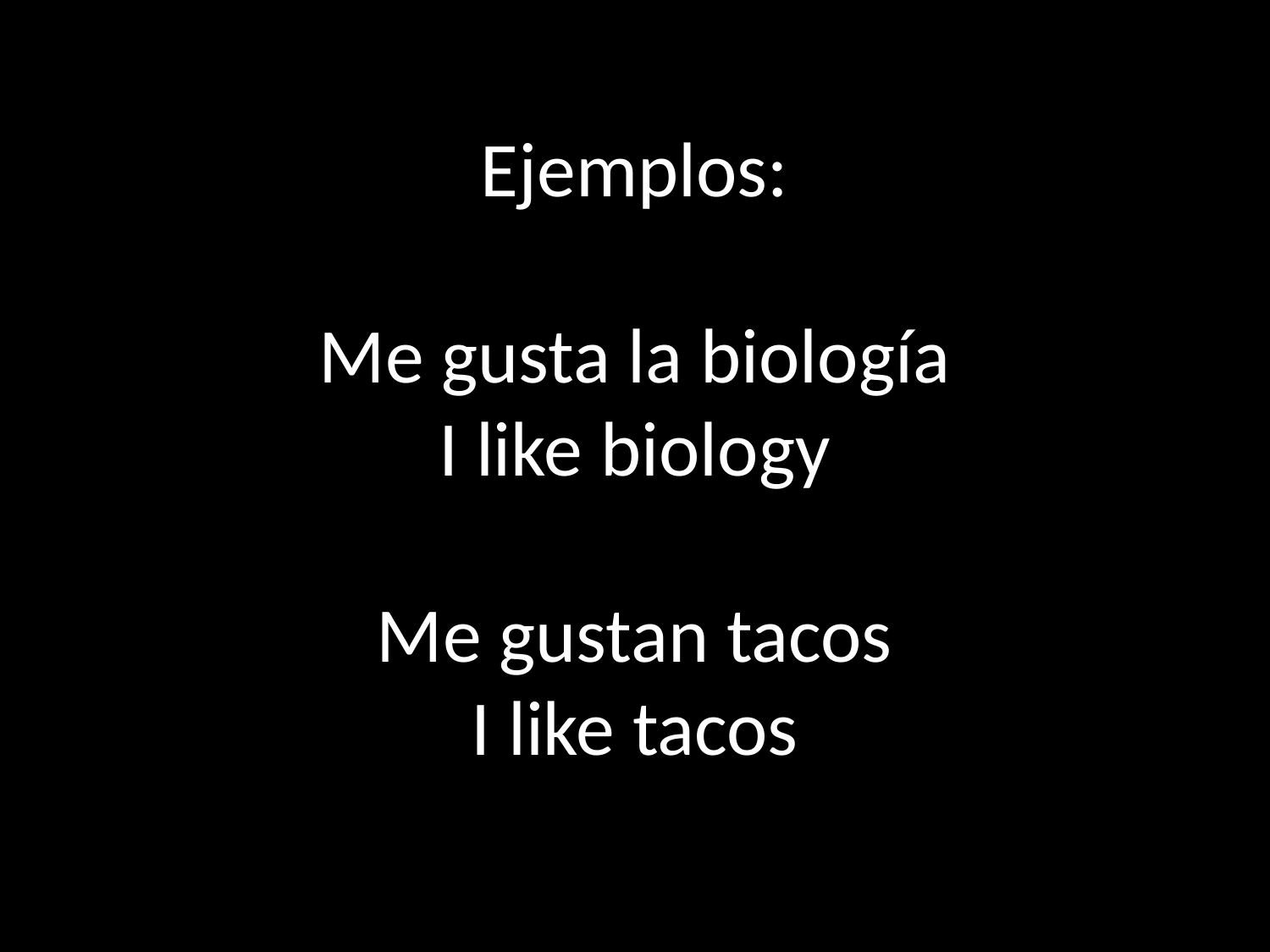

# Ejemplos: Me gusta la biología I like biology Me gustan tacos I like tacos